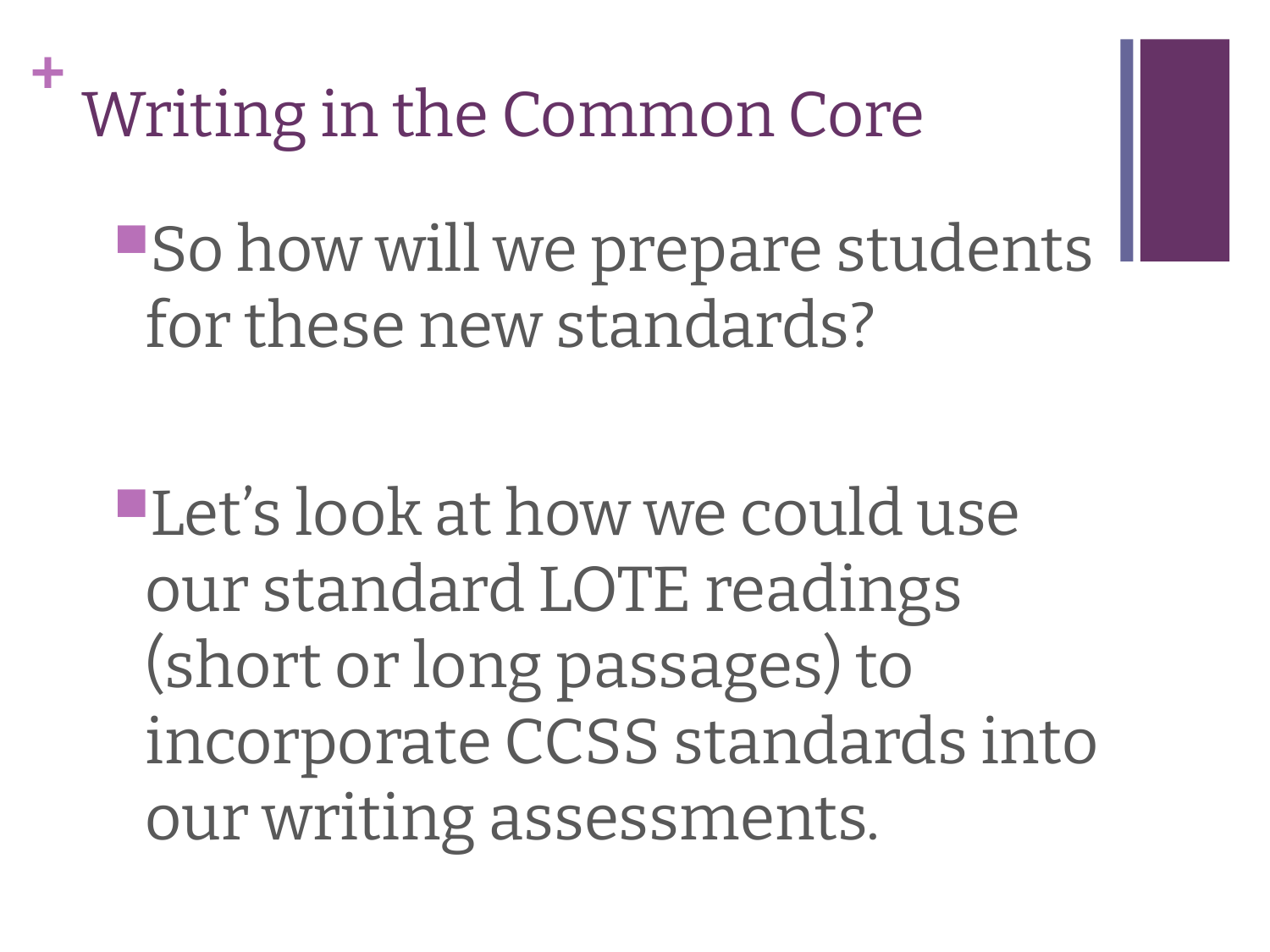

# Writing in the Common Core
So how will we prepare students for these new standards?

Let’s look at how we could use our standard LOTE readings (short or long passages) to incorporate CCSS standards into our writing assessments.